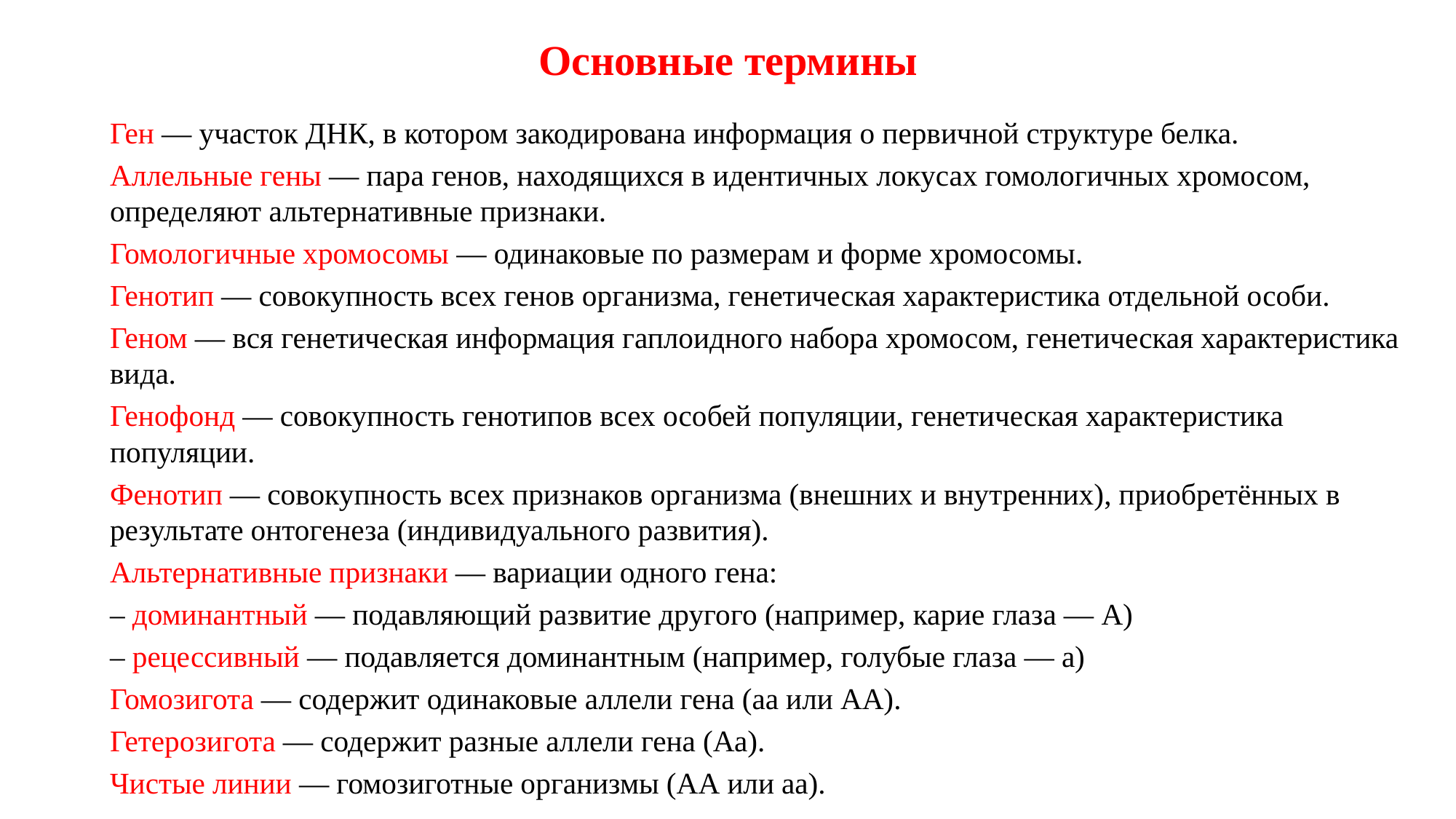

Основные термины
Ген — участок ДНК, в котором закодирована информация о первичной структуре белка.
Аллельные гены — пара генов, находящихся в идентичных локусах гомологичных хромосом, определяют альтернативные признаки.
Гомологичные хромосомы — одинаковые по размерам и форме хромосомы.
Генотип — совокупность всех генов организма, генетическая характеристика отдельной особи.
Геном — вся генетическая информация гаплоидного набора хромосом, генетическая характеристика вида.
Генофонд — совокупность генотипов всех особей популяции, генетическая характеристика популяции.
Фенотип — совокупность всех признаков организма (внешних и внутренних), приобретённых в результате онтогенеза (индивидуального развития).
Альтернативные признаки — вариации одного гена:
– доминантный — подавляющий развитие другого (например, карие глаза — А)
– рецессивный — подавляется доминантным (например, голубые глаза — а)
Гомозигота — содержит одинаковые аллели гена (аа или АА).
Гетерозигота — содержит разные аллели гена (Аа).
Чистые линии — гомозиготные организмы (АА или аа).